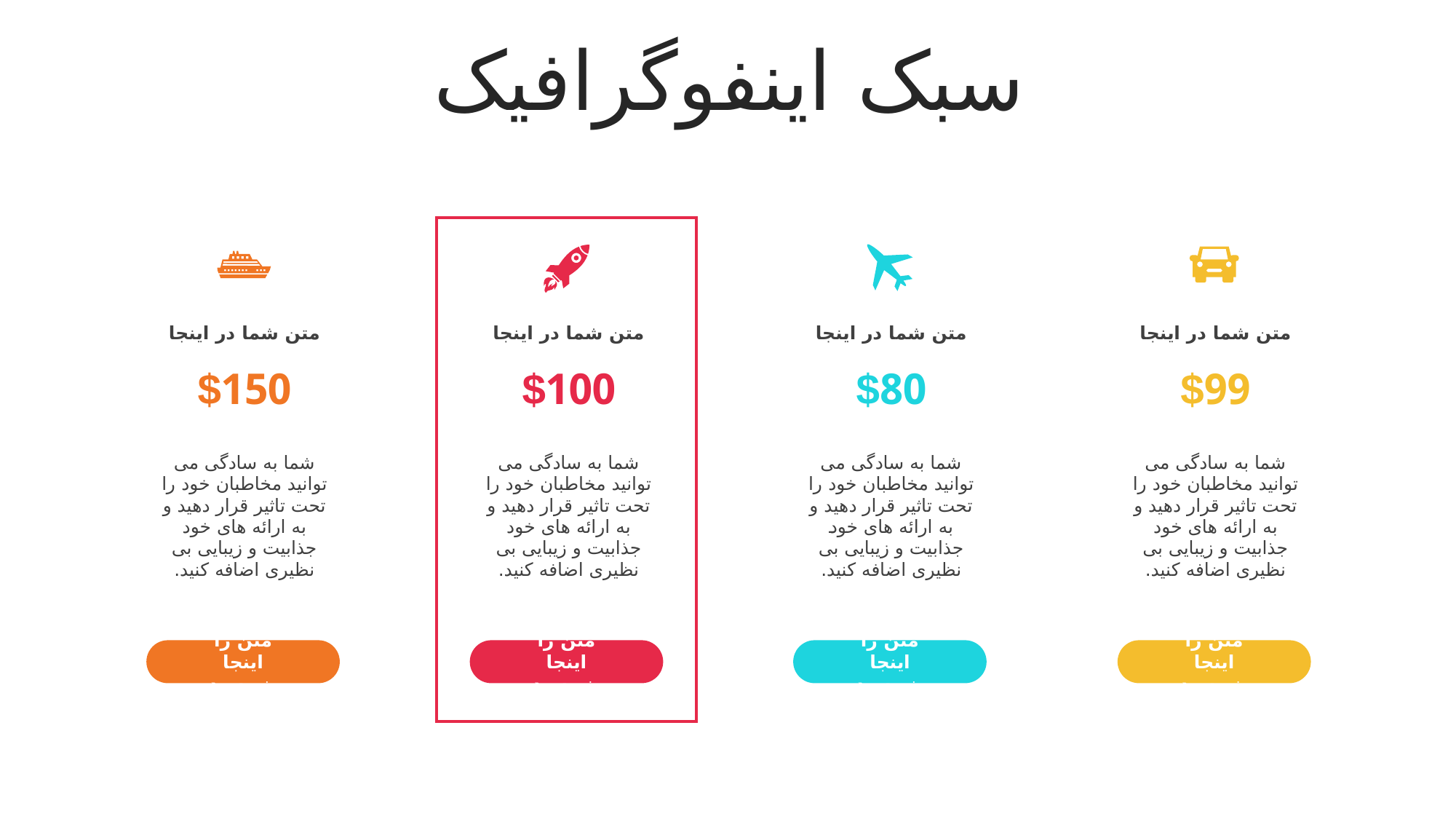

سبک اینفوگرافیک
|  |  |  |
| --- | --- | --- |
|  | متن شما در اینجا |  |
|  | $150 |  |
|  | شما به سادگی می توانید مخاطبان خود را تحت تاثیر قرار دهید و به ارائه های خود جذابیت و زیبایی بی نظیری اضافه کنید. |  |
|  |  |  |
|  |  |  |
|  |  |  |
|  |  |  |
| --- | --- | --- |
|  | متن شما در اینجا |  |
|  | $80 |  |
|  | شما به سادگی می توانید مخاطبان خود را تحت تاثیر قرار دهید و به ارائه های خود جذابیت و زیبایی بی نظیری اضافه کنید. |  |
|  |  |  |
|  |  |  |
|  |  |  |
|  |  |  |
| --- | --- | --- |
|  | متن شما در اینجا |  |
|  | $99 |  |
|  | شما به سادگی می توانید مخاطبان خود را تحت تاثیر قرار دهید و به ارائه های خود جذابیت و زیبایی بی نظیری اضافه کنید. |  |
|  |  |  |
|  |  |  |
|  |  |  |
|  |  |  |
| --- | --- | --- |
|  | متن شما در اینجا |  |
|  | $100 |  |
|  | شما به سادگی می توانید مخاطبان خود را تحت تاثیر قرار دهید و به ارائه های خود جذابیت و زیبایی بی نظیری اضافه کنید. |  |
|  |  |  |
|  |  |  |
|  |  |  |

متن را اینجا بنویسید

متن را اینجا بنویسید

متن را اینجا بنویسید

متن را اینجا بنویسید